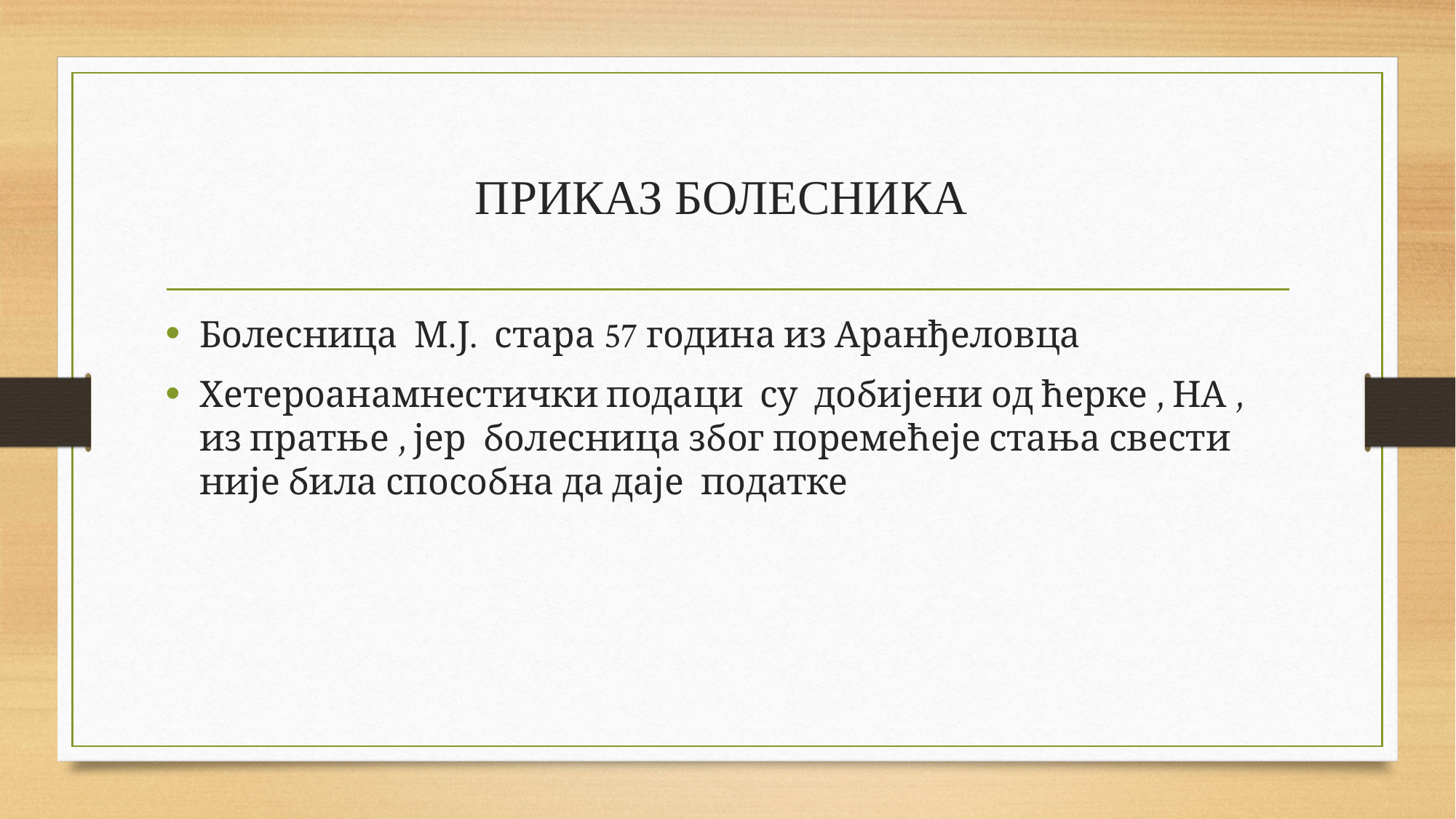

# ПРИКАЗ БОЛЕСНИКА
Болесница  М.Ј.  стара 57 година из Аранђеловца
Хетероанамнестички подаци  су  добијени од ћерке , НА , из пратње , јер  болесница због поремећеје стања свести није била способна да даје  податке